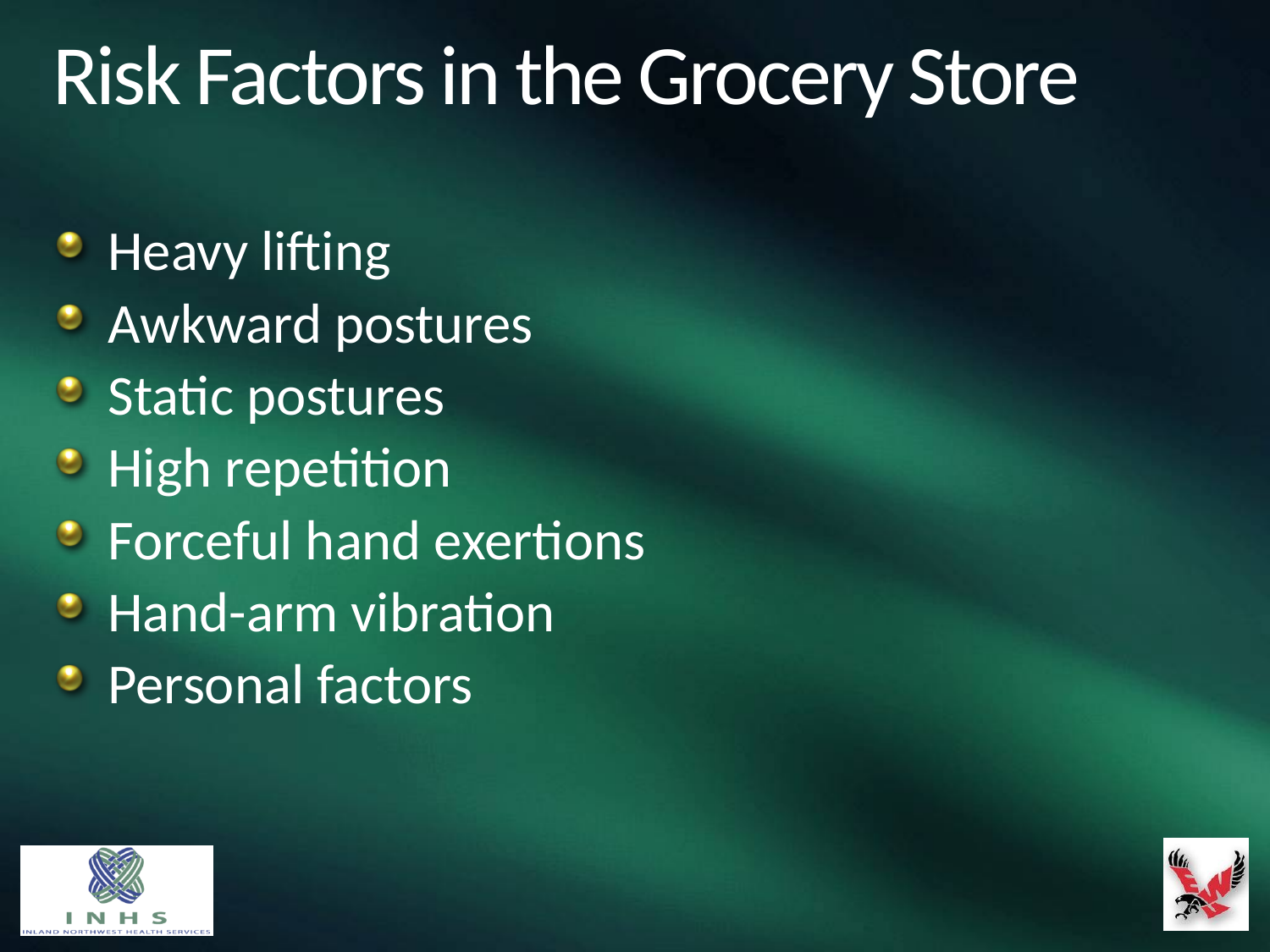

# Risk Factors in the Grocery Store
Heavy lifting
Awkward postures
Static postures
High repetition
Forceful hand exertions
Hand-arm vibration
Personal factors